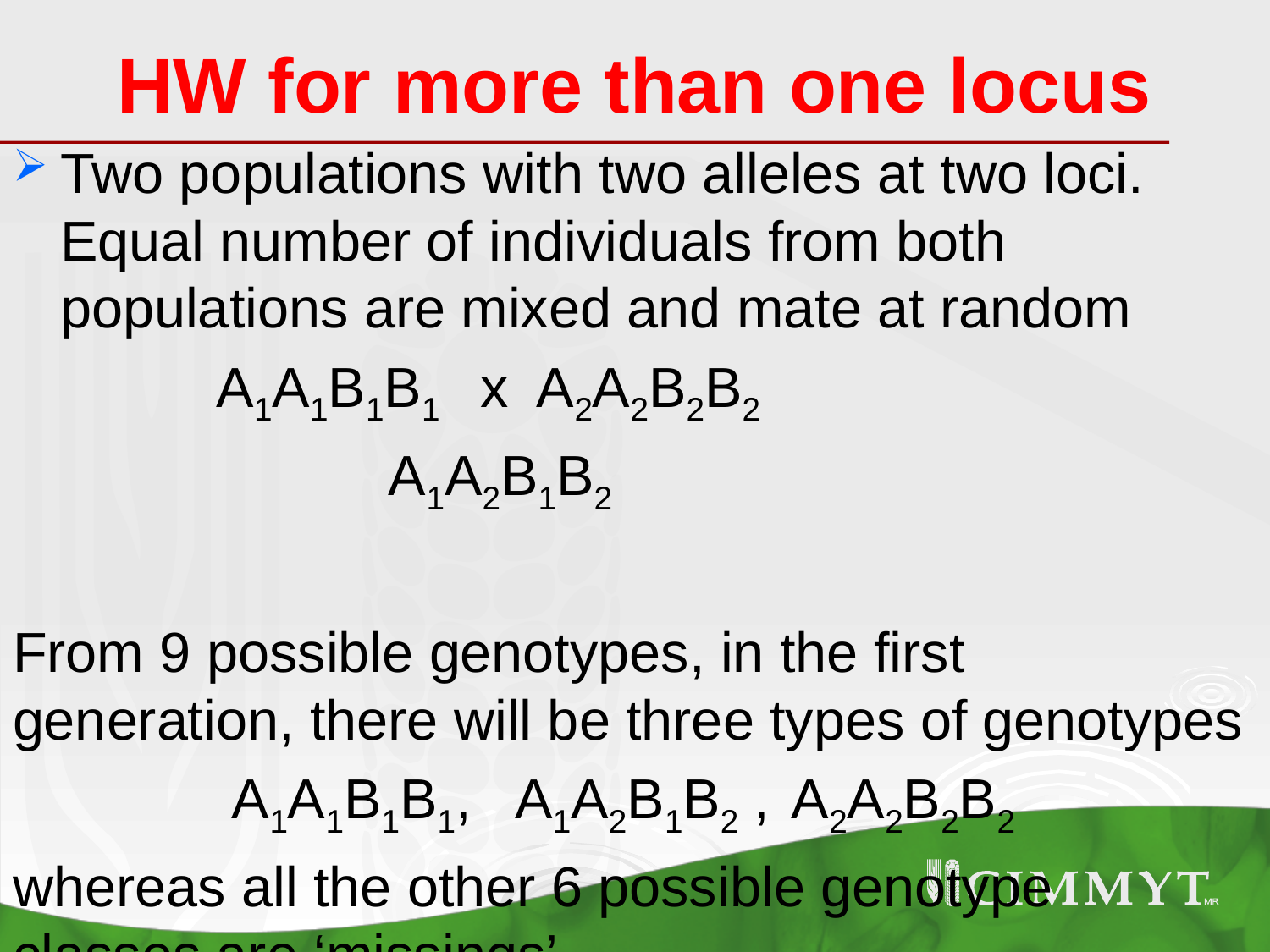

# HW for more than one locus
Two populations with two alleles at two loci. Equal number of individuals from both populations are mixed and mate at random
             A1A1B1B1   x  A2A2B2B2
                        A1A2B1B2

From 9 possible genotypes, in the first generation, there will be three types of genotypes
              A1A1B1B1,   A1A2B1B2 ,  A2A2B2B2
whereas all the other 6 possible genotype classes are ‘missings’